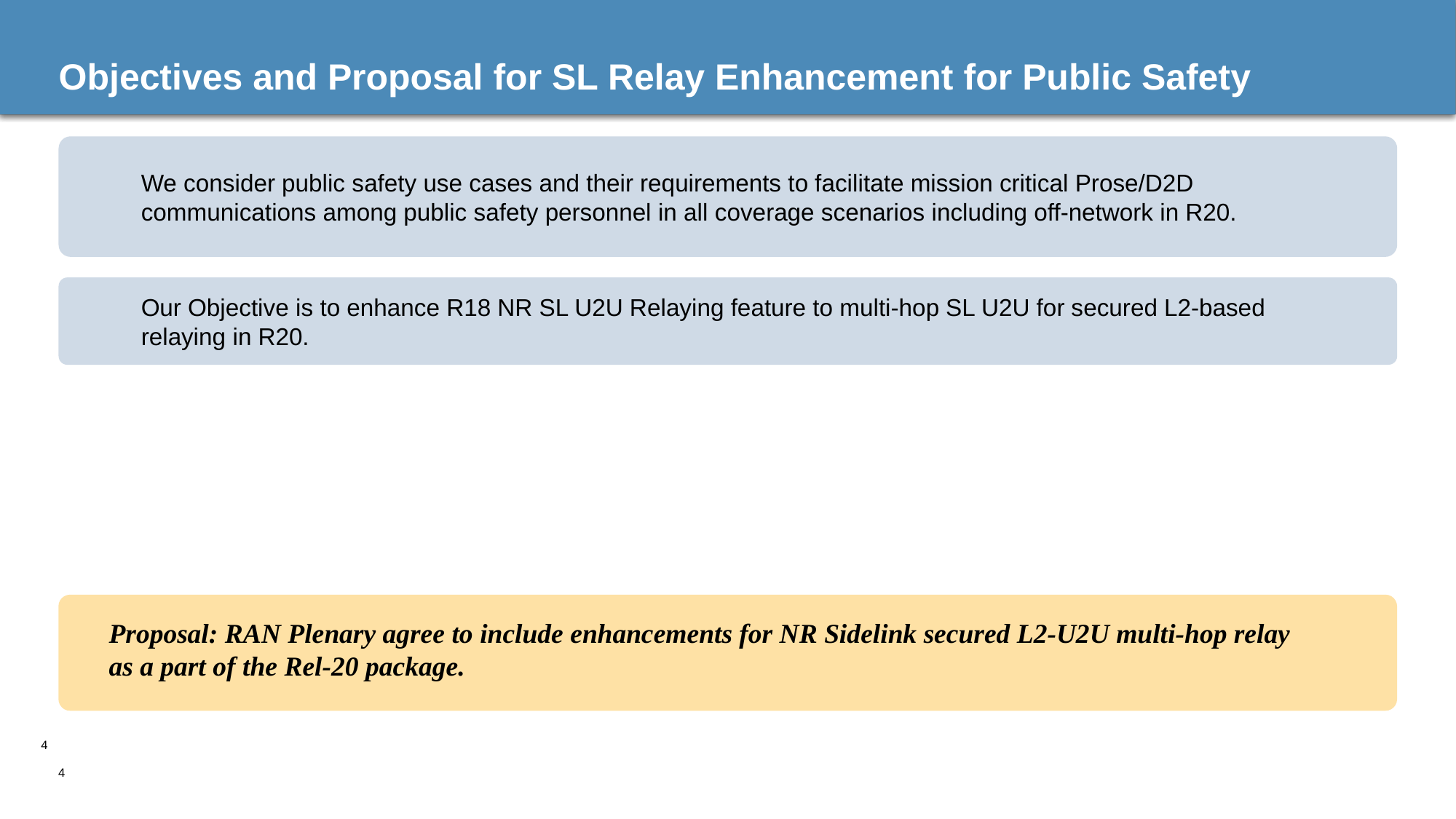

# Objectives and Proposal for SL Relay Enhancement for Public Safety

We consider public safety use cases and their requirements to facilitate mission critical Prose/D2D communications among public safety personnel in all coverage scenarios including off-network in R20.

Our Objective is to enhance R18 NR SL U2U Relaying feature to multi-hop SL U2U for secured L2-based relaying in R20.

Proposal: RAN Plenary agree to include enhancements for NR Sidelink secured L2-U2U multi-hop relay as a part of the Rel-20 package.

4
4